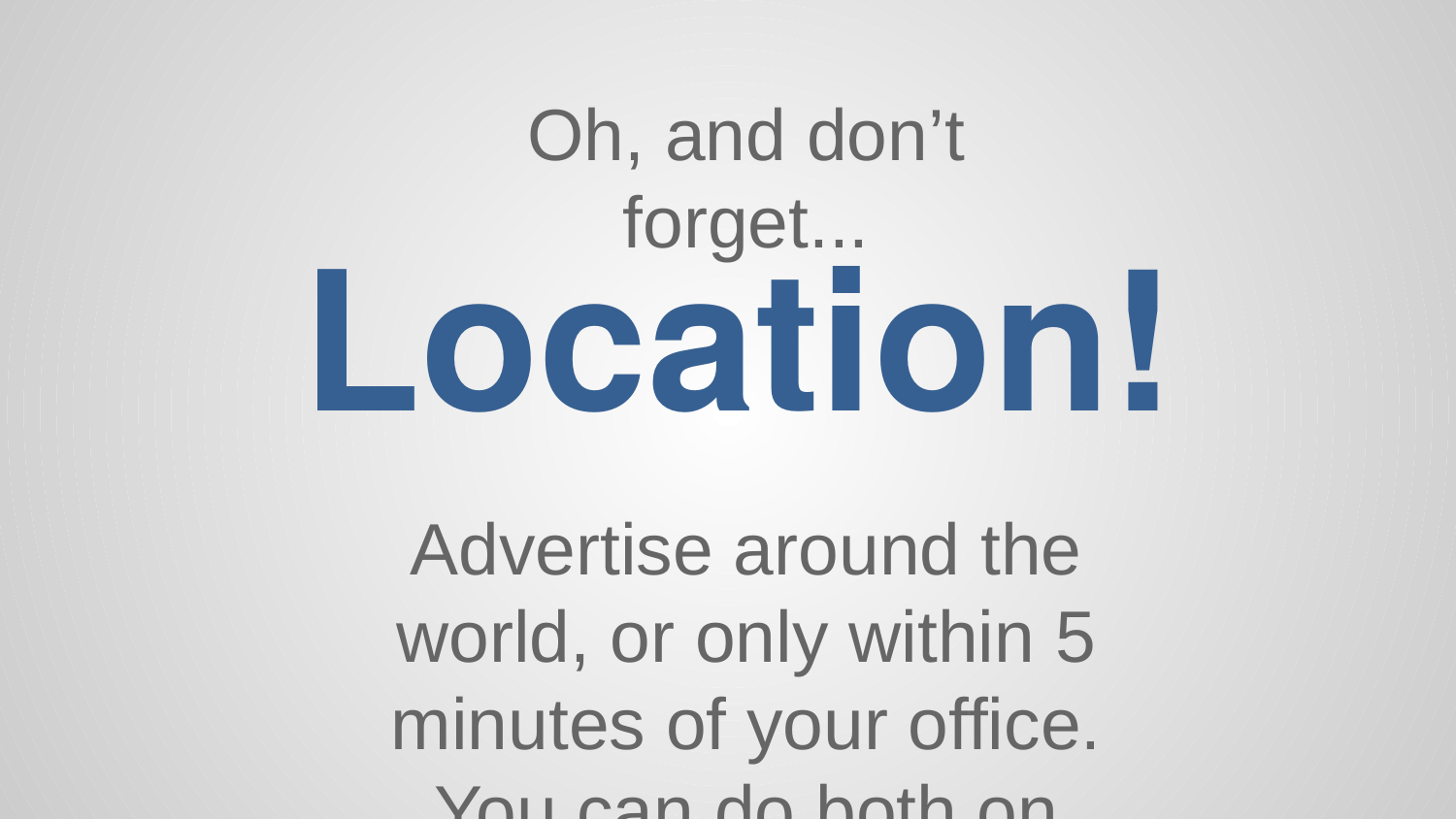

Oh, and don’t forget...
Location!
Advertise around the world, or only within 5 minutes of your office. You can do both on Facebook.